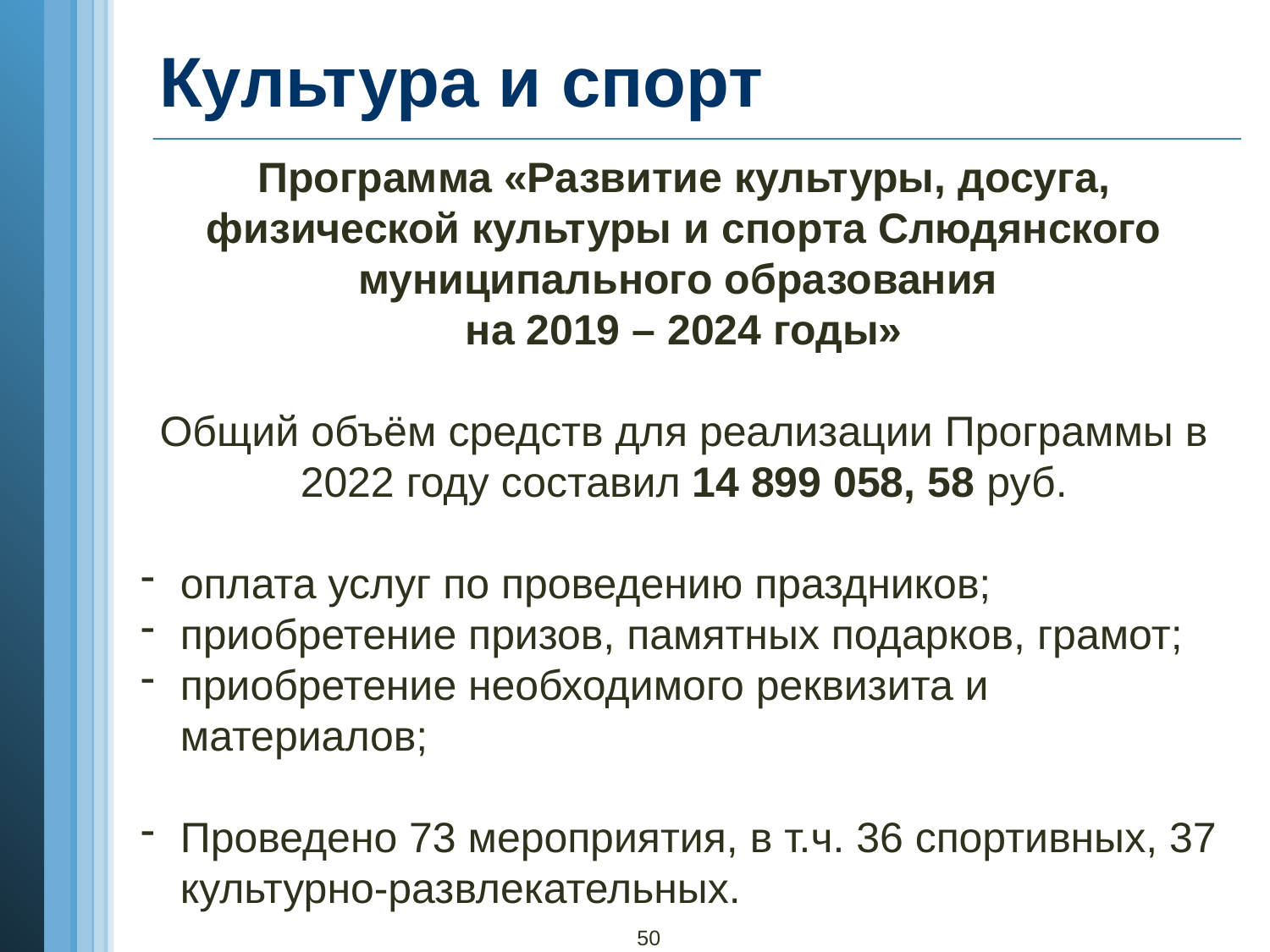

# Культура и спорт
Программа «Развитие культуры, досуга, физической культуры и спорта Слюдянского муниципального образования
на 2019 – 2024 годы»

Общий объём средств для реализации Программы в 2022 году составил 14 899 058, 58 руб.

оплата услуг по проведению праздников;
приобретение призов, памятных подарков, грамот;
приобретение необходимого реквизита и материалов;

Проведено 73 мероприятия, в т.ч. 36 спортивных, 37 культурно-развлекательных.

50